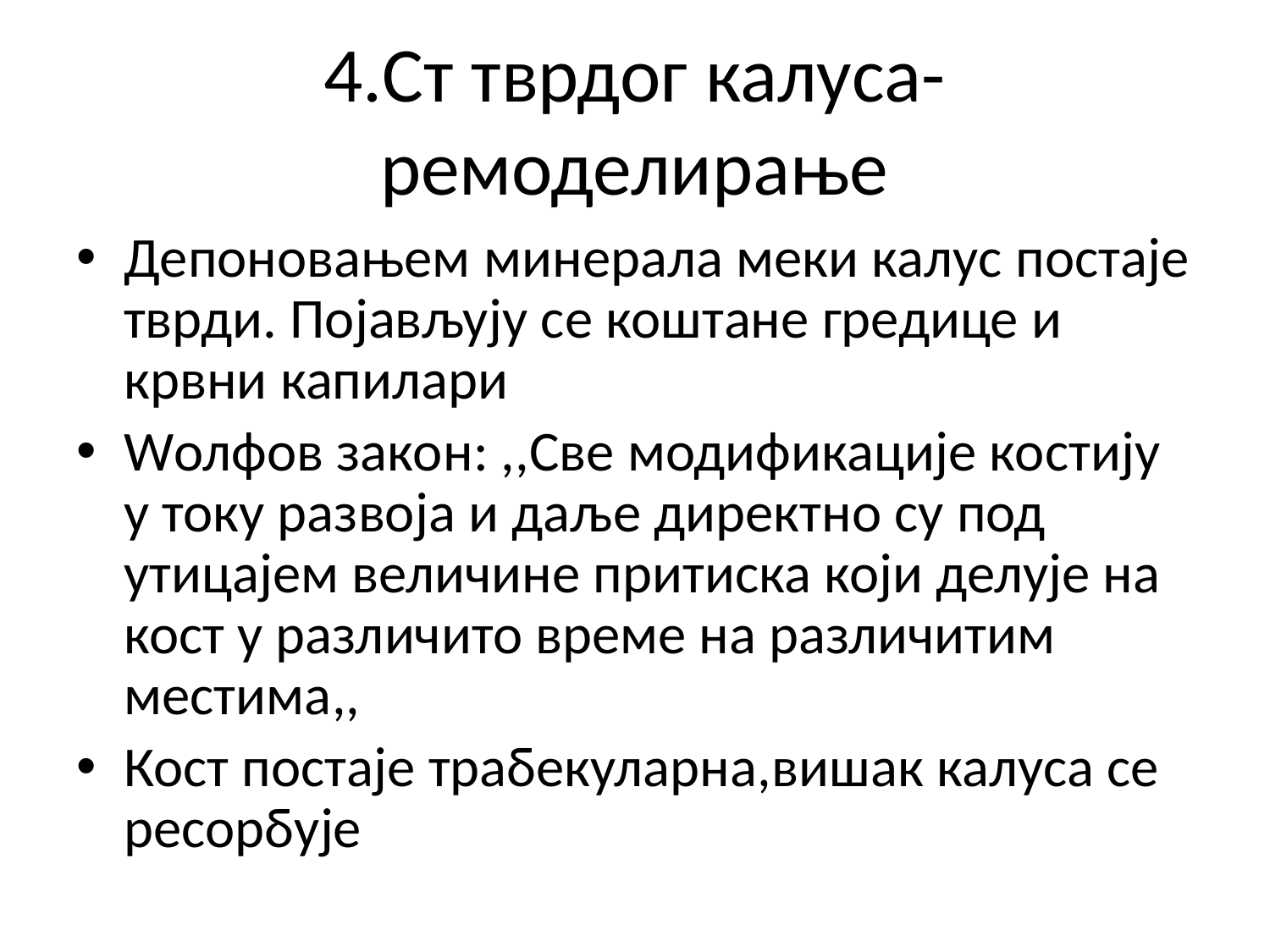

# 4.Ст тврдог калуса-ремоделирање
Депоновањем минерала меки калус постаје тврди. Појављују се коштане гредице и крвни капилари
Wолфов закон: ,,Све модификације костију у току развоја и даље директно су под утицајем величине притиска који делује на кост у различито време на различитим местима,,
Кост постаје трабекуларна,вишак калуса се ресорбује